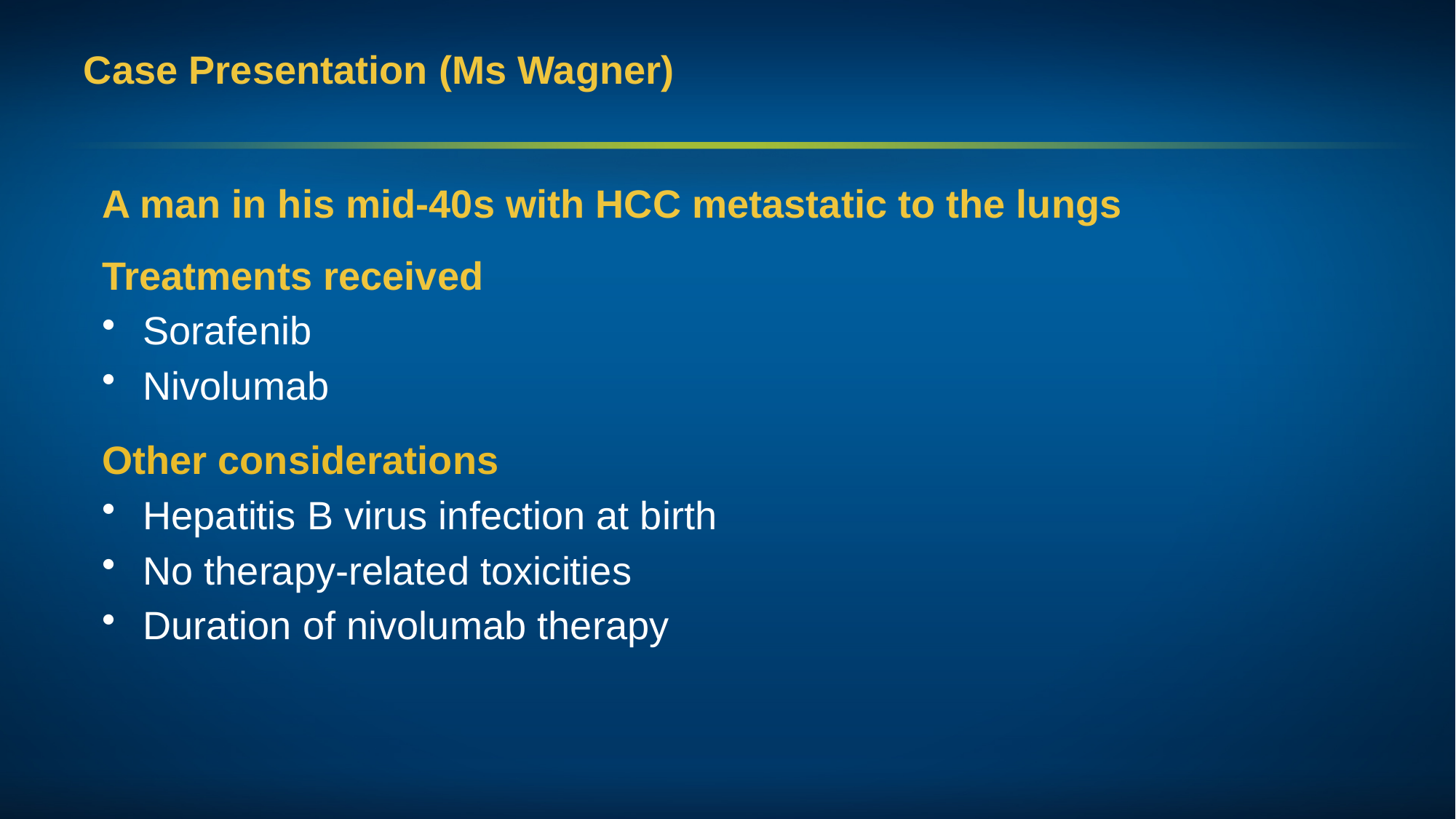

# Case Presentation (Ms Wagner)
A man in his mid-40s with HCC metastatic to the lungs

Treatments received
Sorafenib
Nivolumab
Other considerations
Hepatitis B virus infection at birth
No therapy-related toxicities
Duration of nivolumab therapy